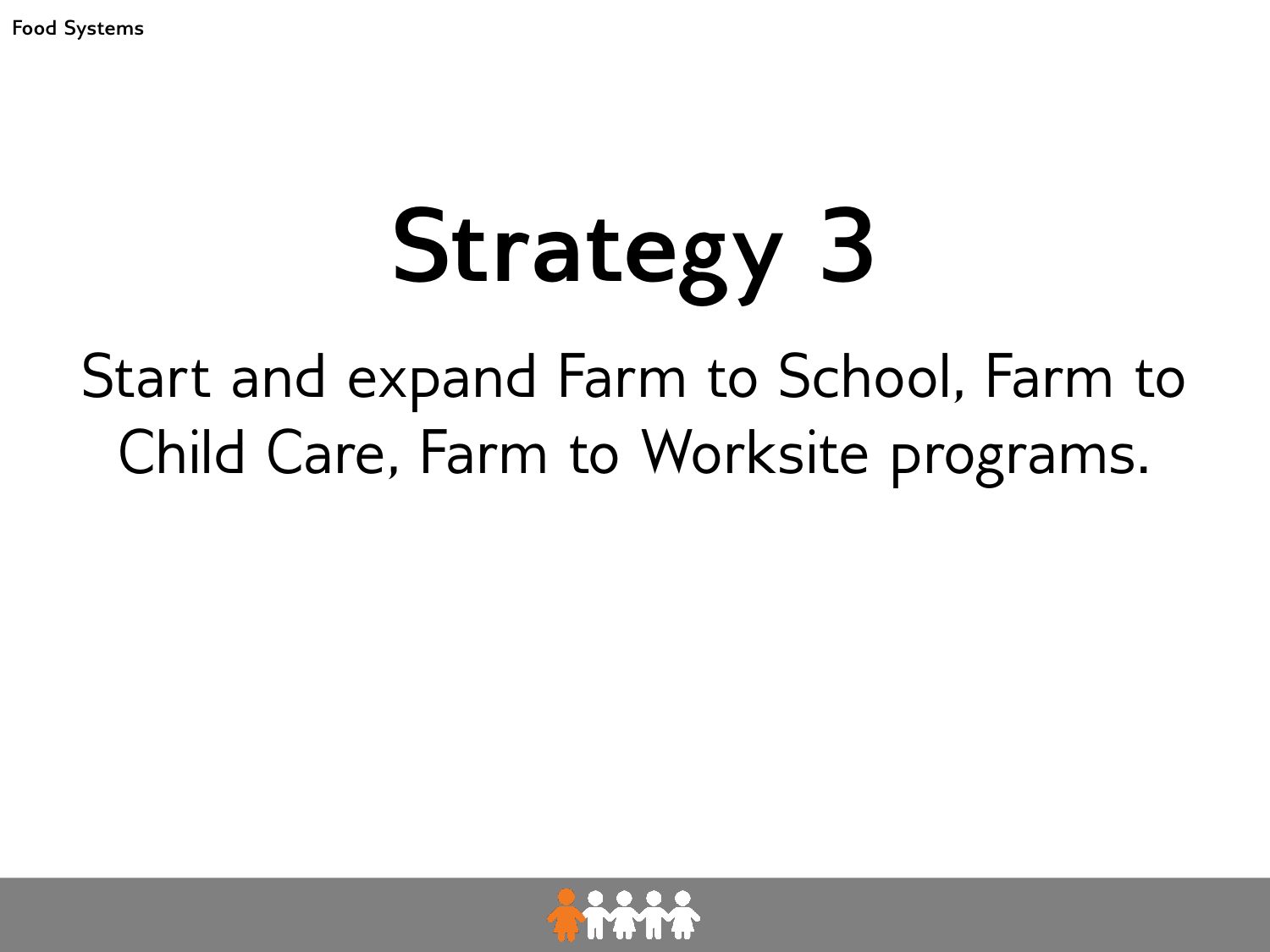

Food Systems
Strategy 3
Start and expand Farm to School, Farm to Child Care, Farm to Worksite programs.